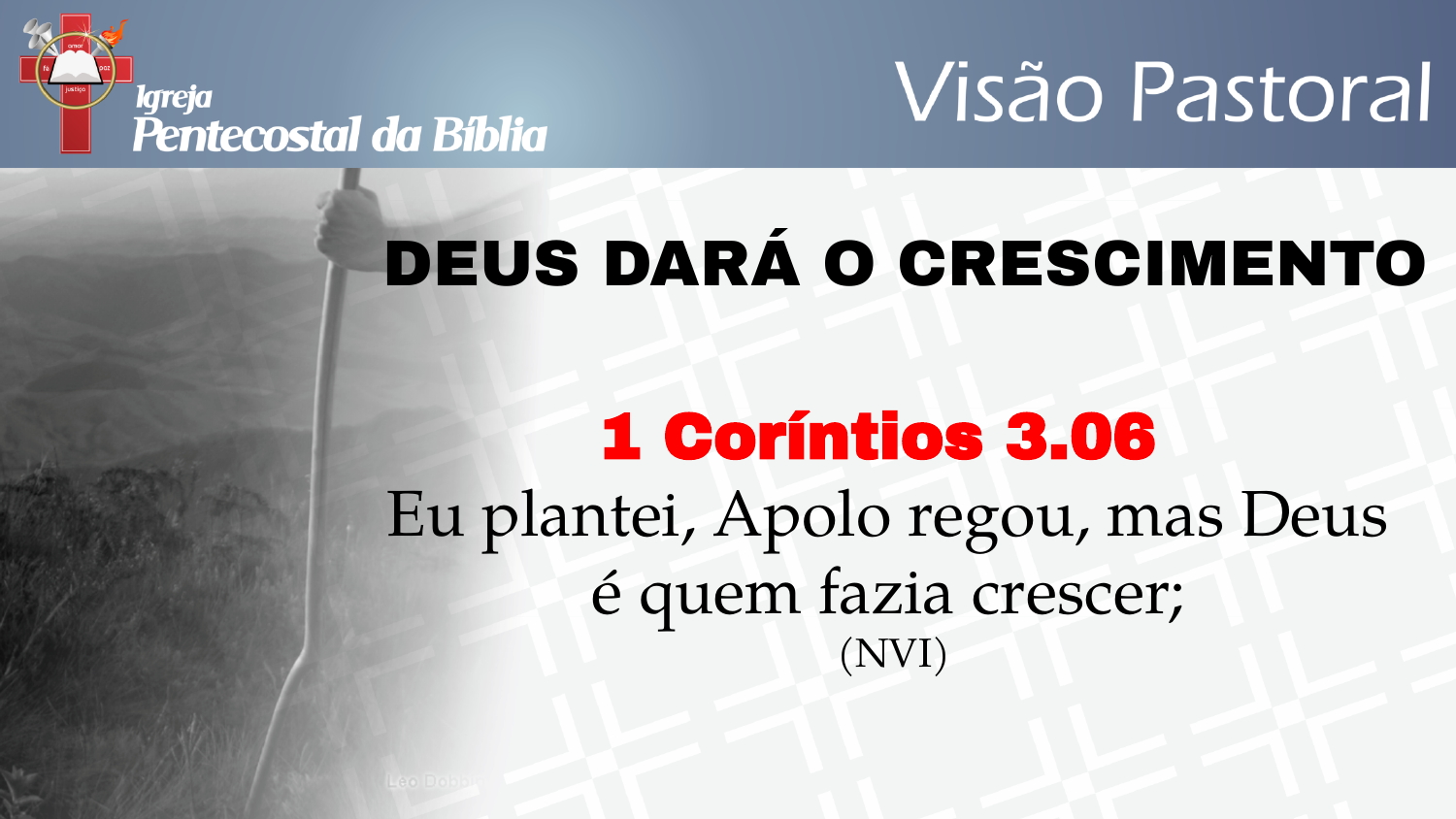

DEUS DARÁ O CRESCIMENTO
1 Coríntios 3.06
Eu plantei, Apolo regou, mas Deus é quem fazia crescer;
 (NVI)